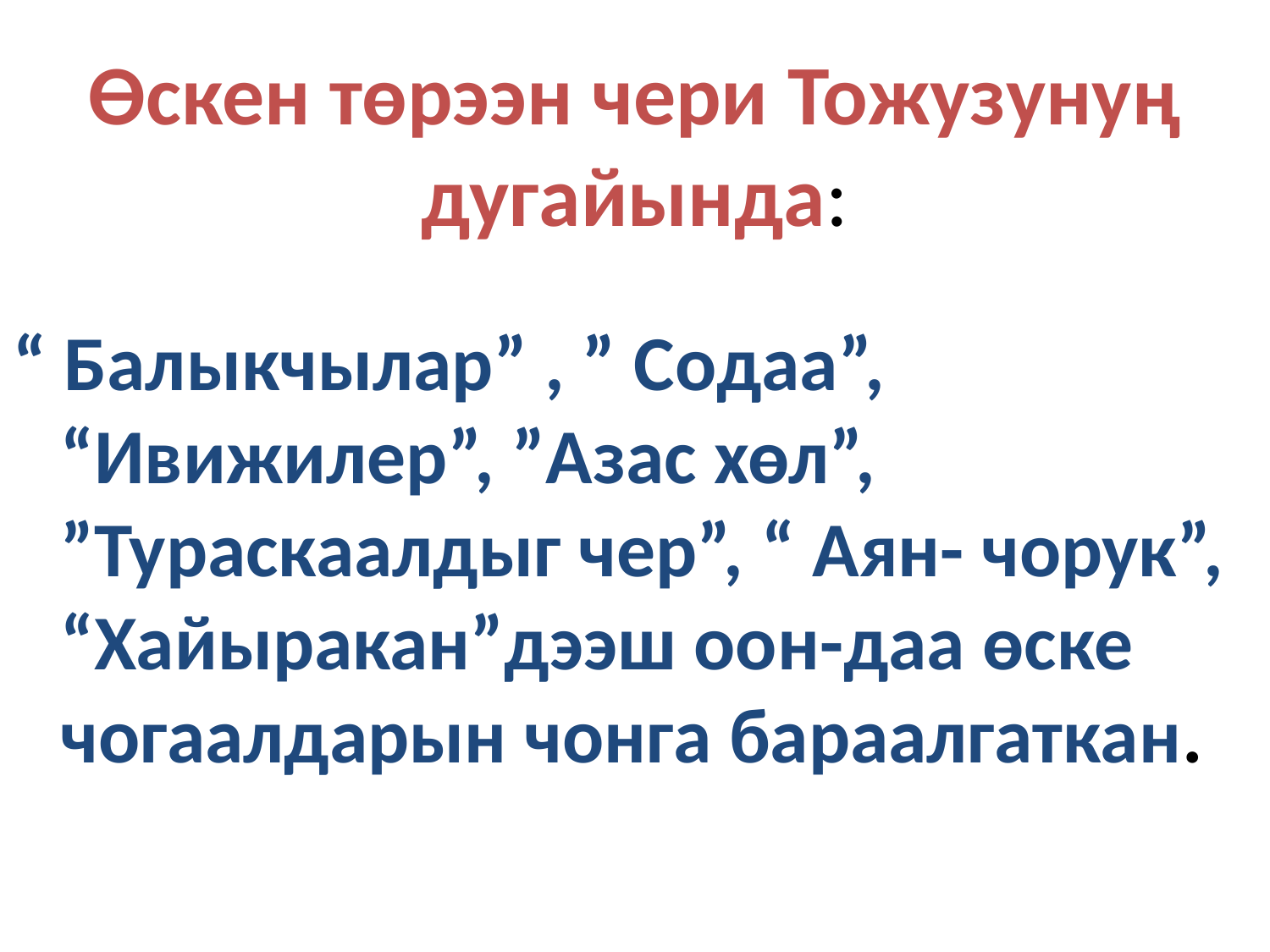

# Өскен төрээн чери Тожузунуң дугайында:
“ Балыкчылар” , ” Содаа”, “Ивижилер”, ”Азас хөл”, ”Тураскаалдыг чер”, “ Аян- чорук”, “Хайыракан”дээш оон-даа өске чогаалдарын чонга бараалгаткан.